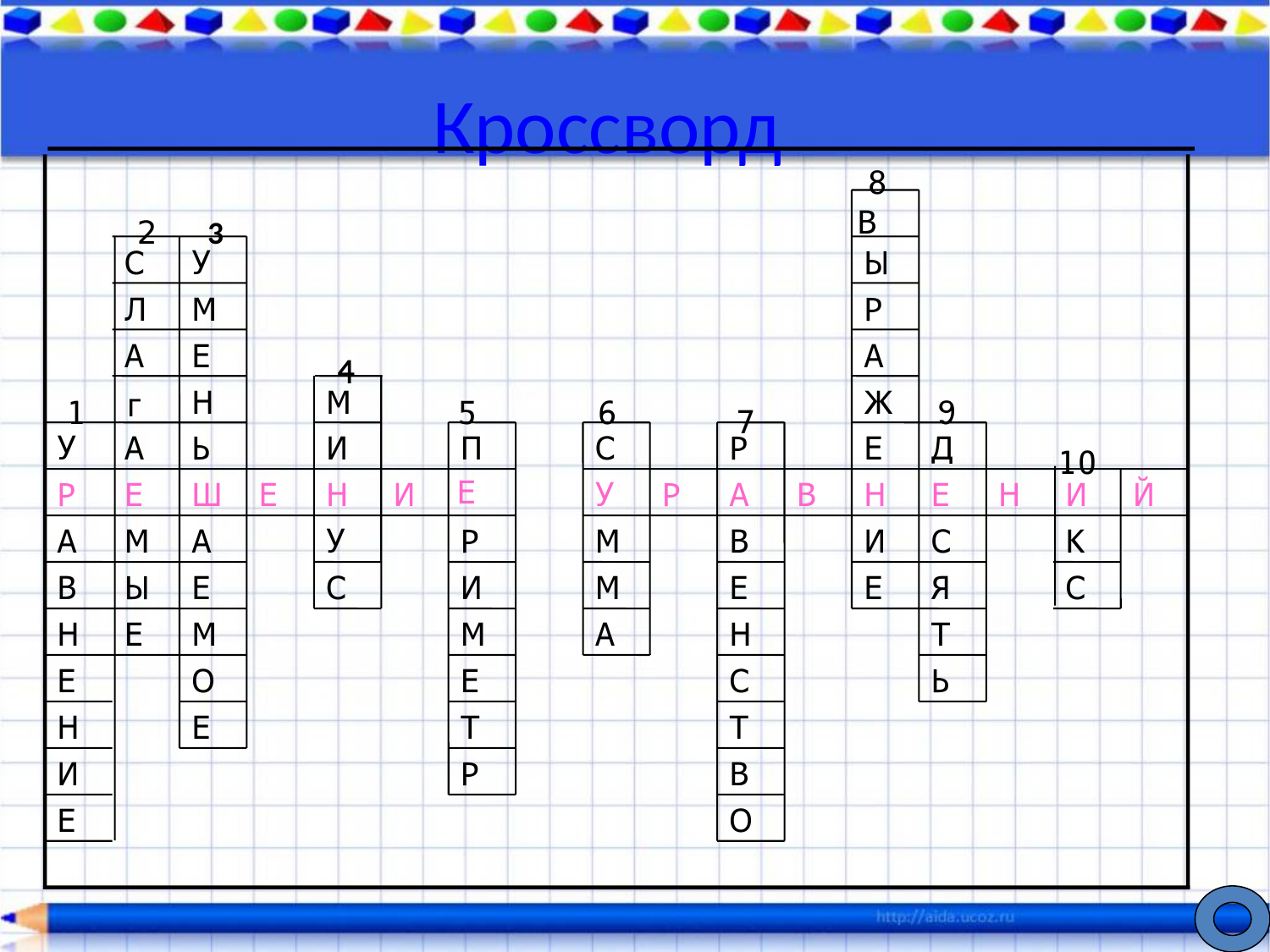

# Кроссворд

8

В
2
3

С

У

Ы

Л

М
Р

А

Е
А

4

Н

М

Ж

г
1
5
6
9

7
У

А
Ь
И

П

С

Р

Е

Д

10
Е

Р

Е
Ш
Е
Н
И
У

Р
А
В
Н
Е
Н
И
Й

А

М
А

У

Р
М

В

И
С
К

В

Ы
Е
С

И

М

Е

Е

Я
С

Н

Е
М

М

А

Н

Т

Е

О
Е

С

Ь

Н

Е

Т

Т

И

Р

В

Е

О